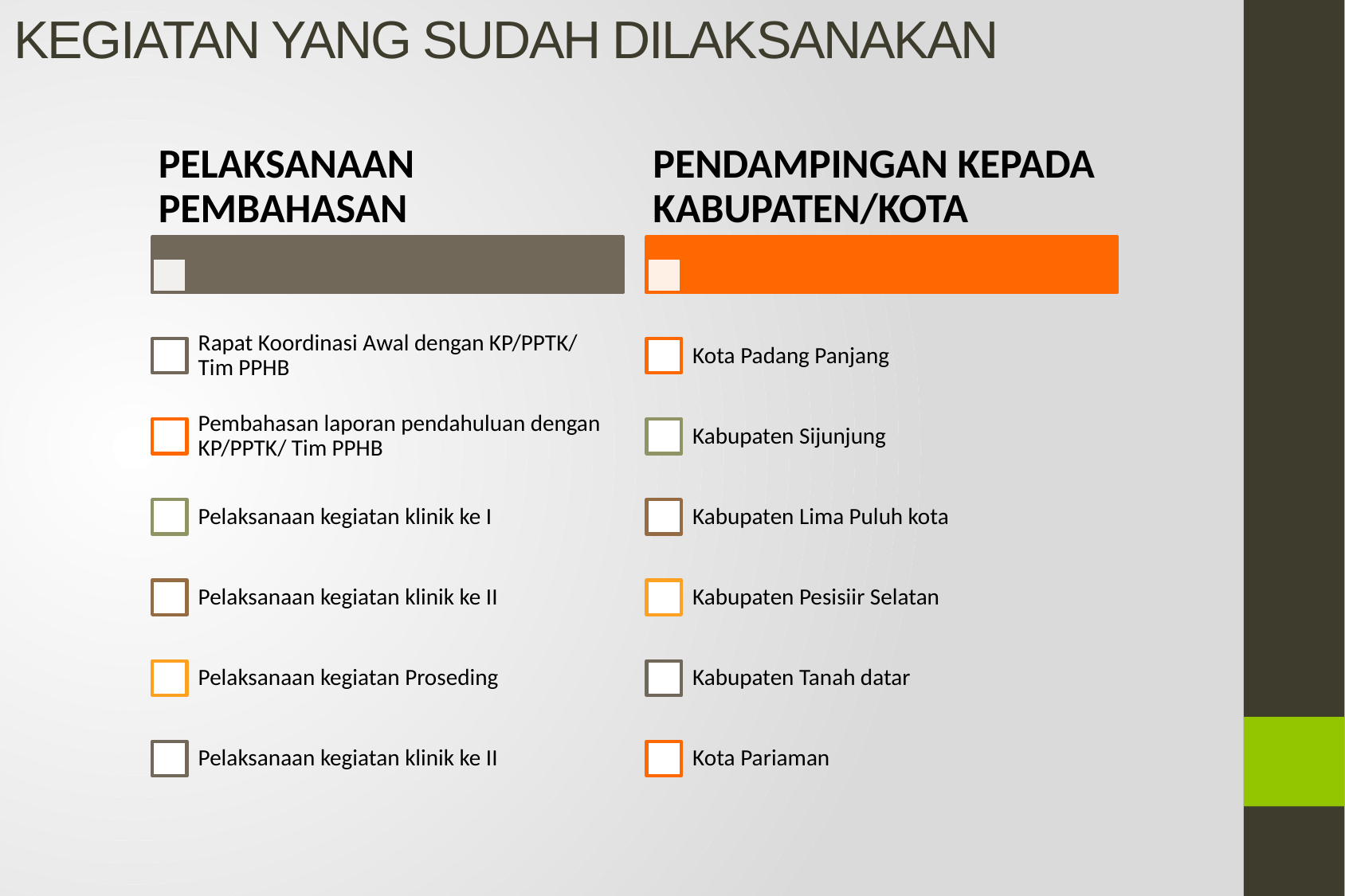

# KEGIATAN YANG SUDAH DILAKSANAKAN
PELAKSANAAN PEMBAHASAN
Rapat Koordinasi Awal dengan KP/PPTK/ Tim PPHB
Pembahasan laporan pendahuluan dengan KP/PPTK/ Tim PPHB
Pelaksanaan kegiatan klinik ke I
Pelaksanaan kegiatan klinik ke II
Pelaksanaan kegiatan Proseding
Pelaksanaan kegiatan klinik ke II
PENDAMPINGAN KEPADA KABUPATEN/KOTA
Kota Padang Panjang
Kabupaten Sijunjung
Kabupaten Lima Puluh kota
Kabupaten Pesisiir Selatan
Kabupaten Tanah datar
Kota Pariaman